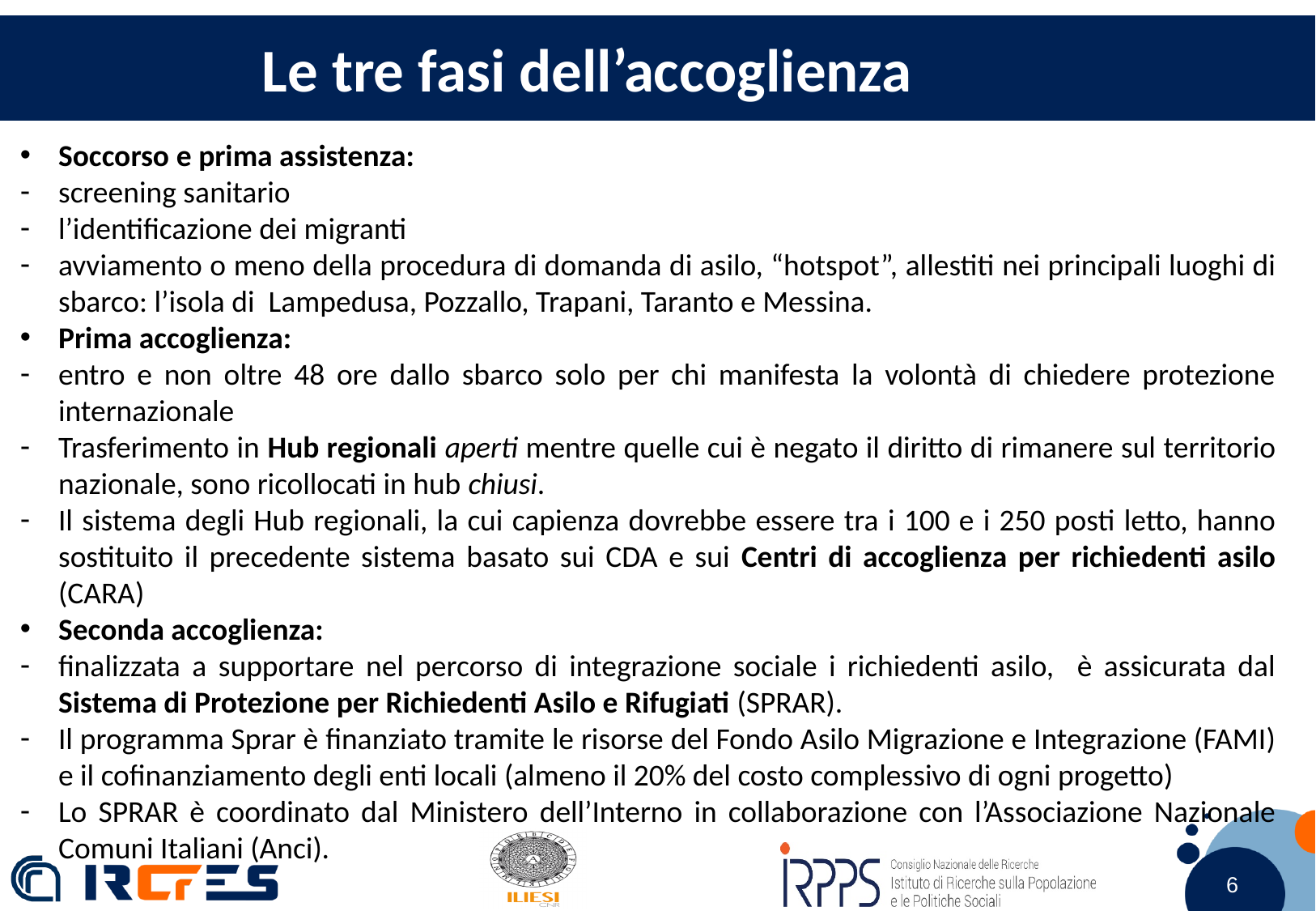

Le tre fasi dell’accoglienza
Soccorso e prima assistenza:
screening sanitario
l’identificazione dei migranti
avviamento o meno della procedura di domanda di asilo, “hotspot”, allestiti nei principali luoghi di sbarco: l’isola di  Lampedusa, Pozzallo, Trapani, Taranto e Messina.
Prima accoglienza:
entro e non oltre 48 ore dallo sbarco solo per chi manifesta la volontà di chiedere protezione internazionale
Trasferimento in Hub regionali aperti mentre quelle cui è negato il diritto di rimanere sul territorio nazionale, sono ricollocati in hub chiusi.
Il sistema degli Hub regionali, la cui capienza dovrebbe essere tra i 100 e i 250 posti letto, hanno sostituito il precedente sistema basato sui CDA e sui Centri di accoglienza per richiedenti asilo (CARA)
Seconda accoglienza:
finalizzata a supportare nel percorso di integrazione sociale i richiedenti asilo,  è assicurata dal Sistema di Protezione per Richiedenti Asilo e Rifugiati (SPRAR).
Il programma Sprar è finanziato tramite le risorse del Fondo Asilo Migrazione e Integrazione (FAMI) e il cofinanziamento degli enti locali (almeno il 20% del costo complessivo di ogni progetto)
Lo SPRAR è coordinato dal Ministero dell’Interno in collaborazione con l’Associazione Nazionale Comuni Italiani (Anci).